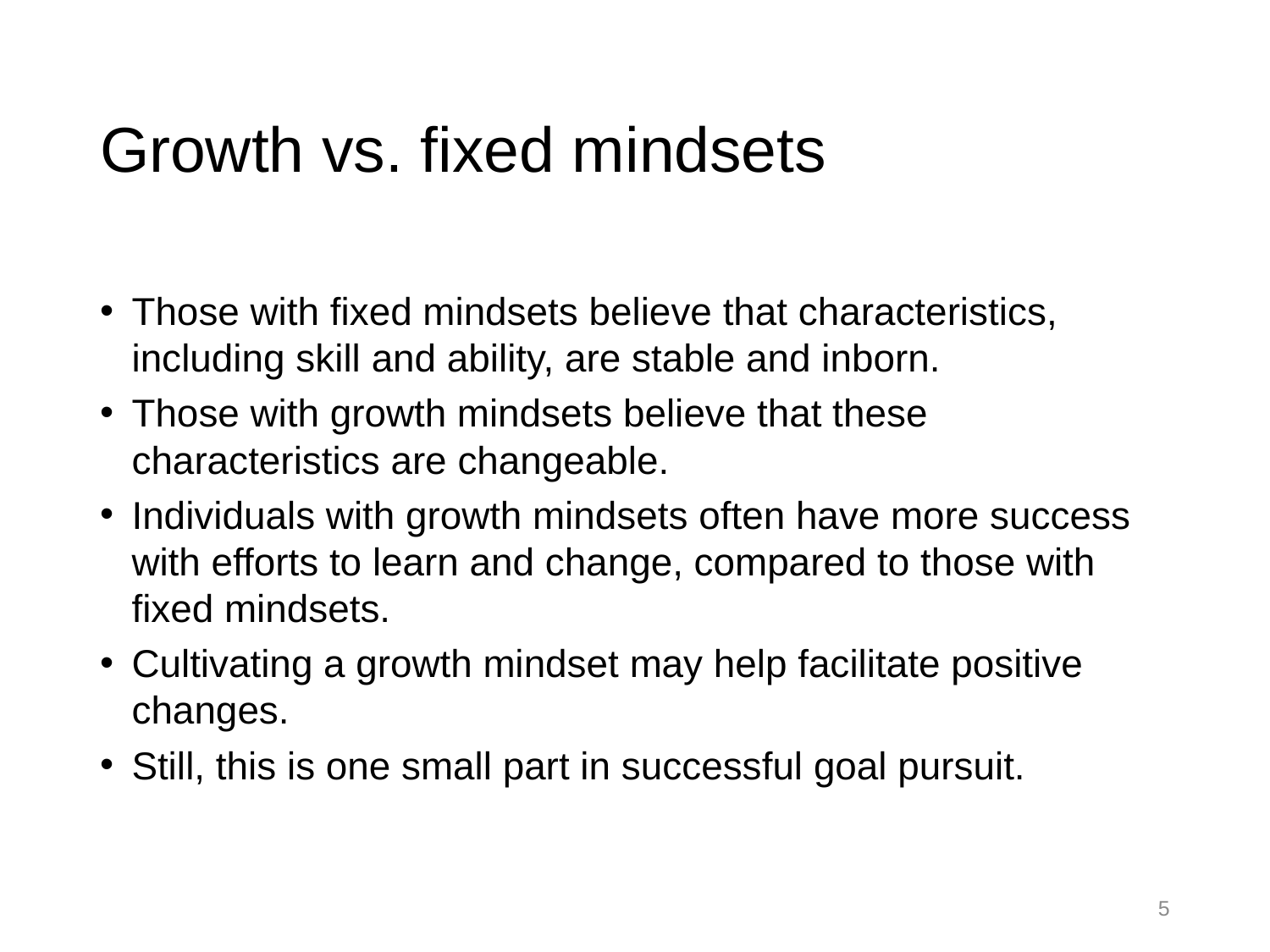

# Growth vs. fixed mindsets
Those with fixed mindsets believe that characteristics, including skill and ability, are stable and inborn.
Those with growth mindsets believe that these characteristics are changeable.
Individuals with growth mindsets often have more success with efforts to learn and change, compared to those with fixed mindsets.
Cultivating a growth mindset may help facilitate positive changes.
Still, this is one small part in successful goal pursuit.
5